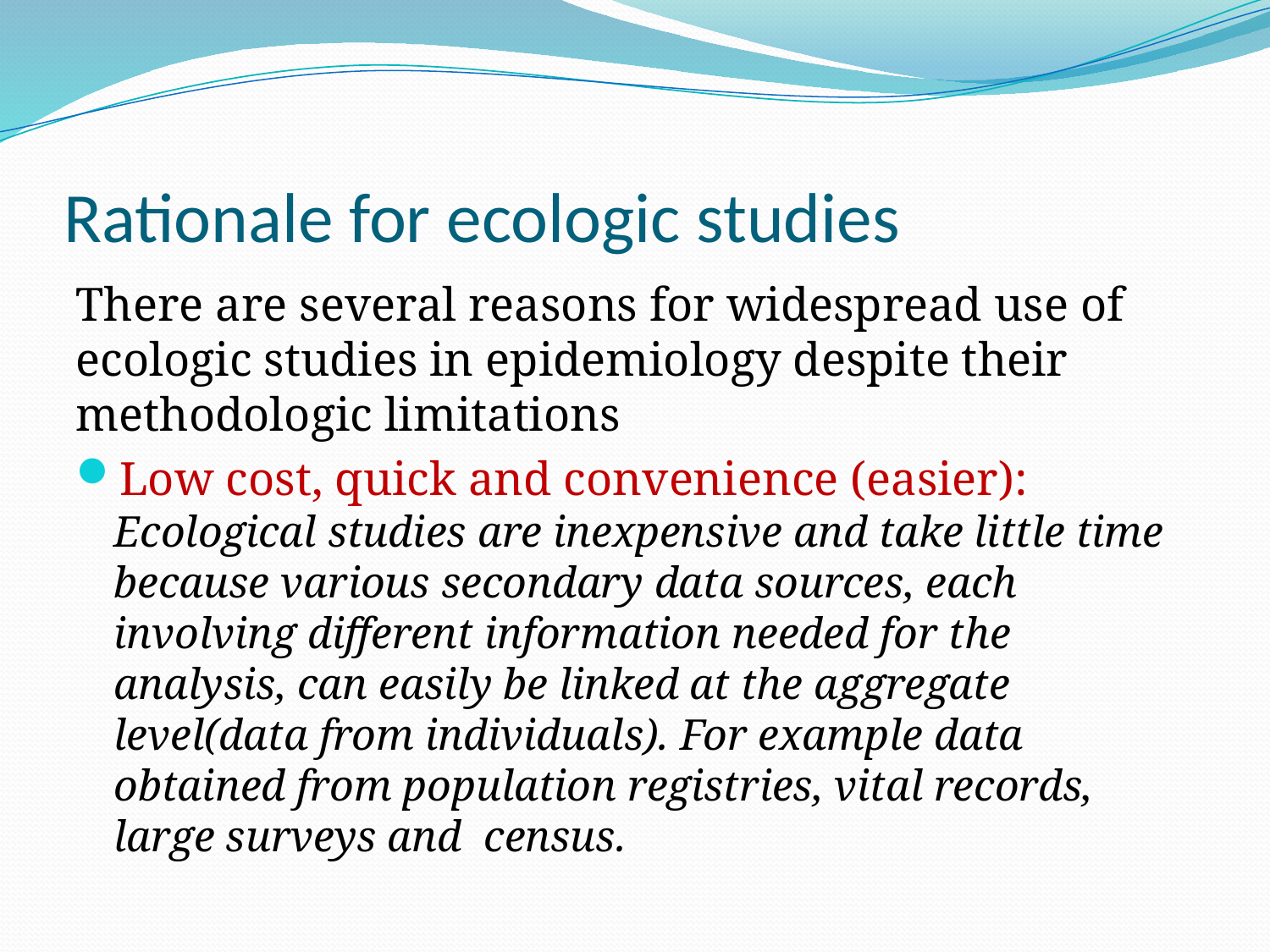

# Rationale for ecologic studies
There are several reasons for widespread use of ecologic studies in epidemiology despite their methodologic limitations
Low cost, quick and convenience (easier): Ecological studies are inexpensive and take little time because various secondary data sources, each involving different information needed for the analysis, can easily be linked at the aggregate level(data from individuals). For example data obtained from population registries, vital records, large surveys and  census.